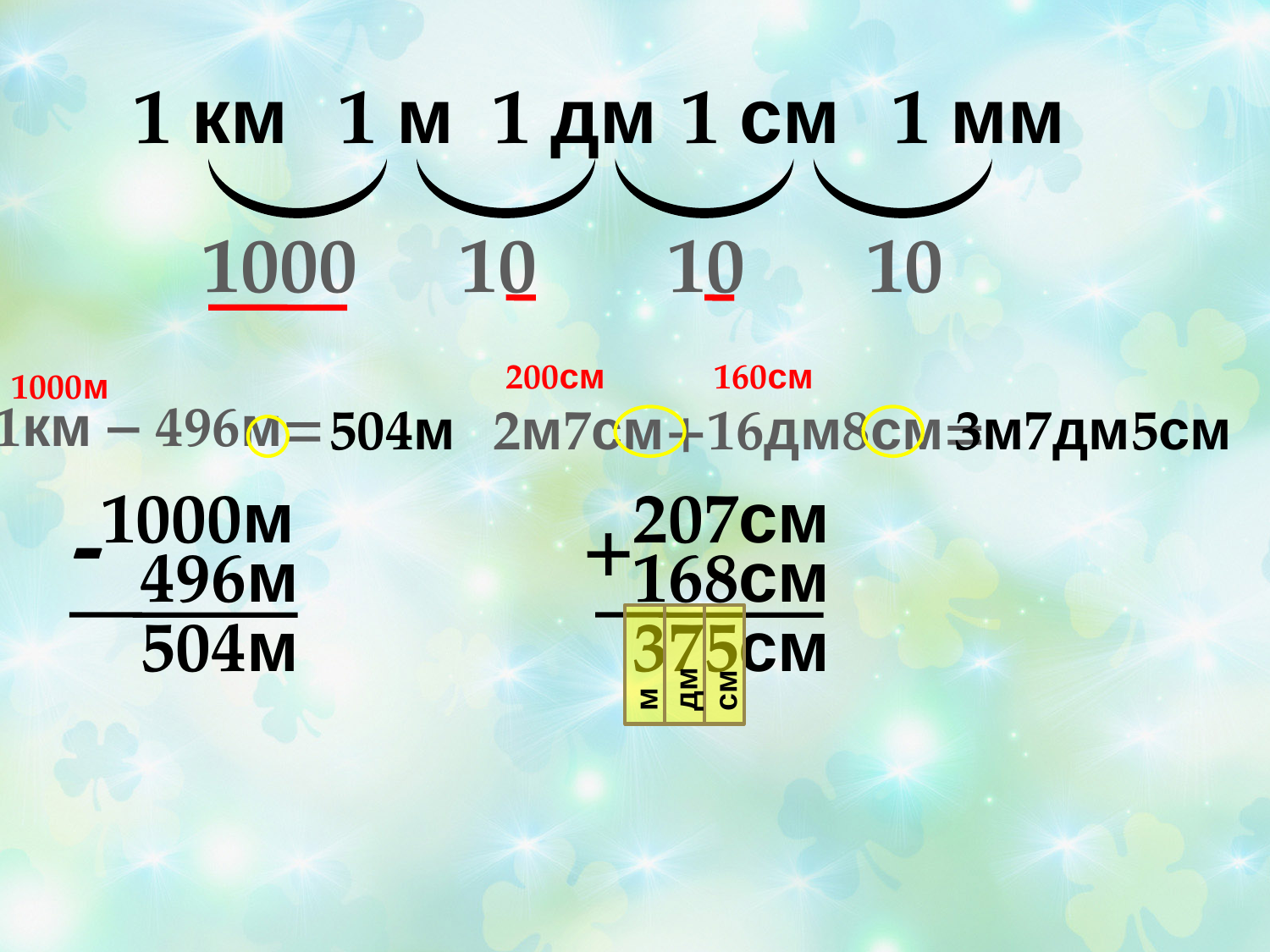

1 км
1 м
1 дм
1 см
1 мм

1000
10
10
10
200см
160см
1000м
1км – 496м=
504м
2м7см+16дм8см=
3м7дм5см

1000м
207см
-
+
496м
168см
504м
375см
м
дм
см